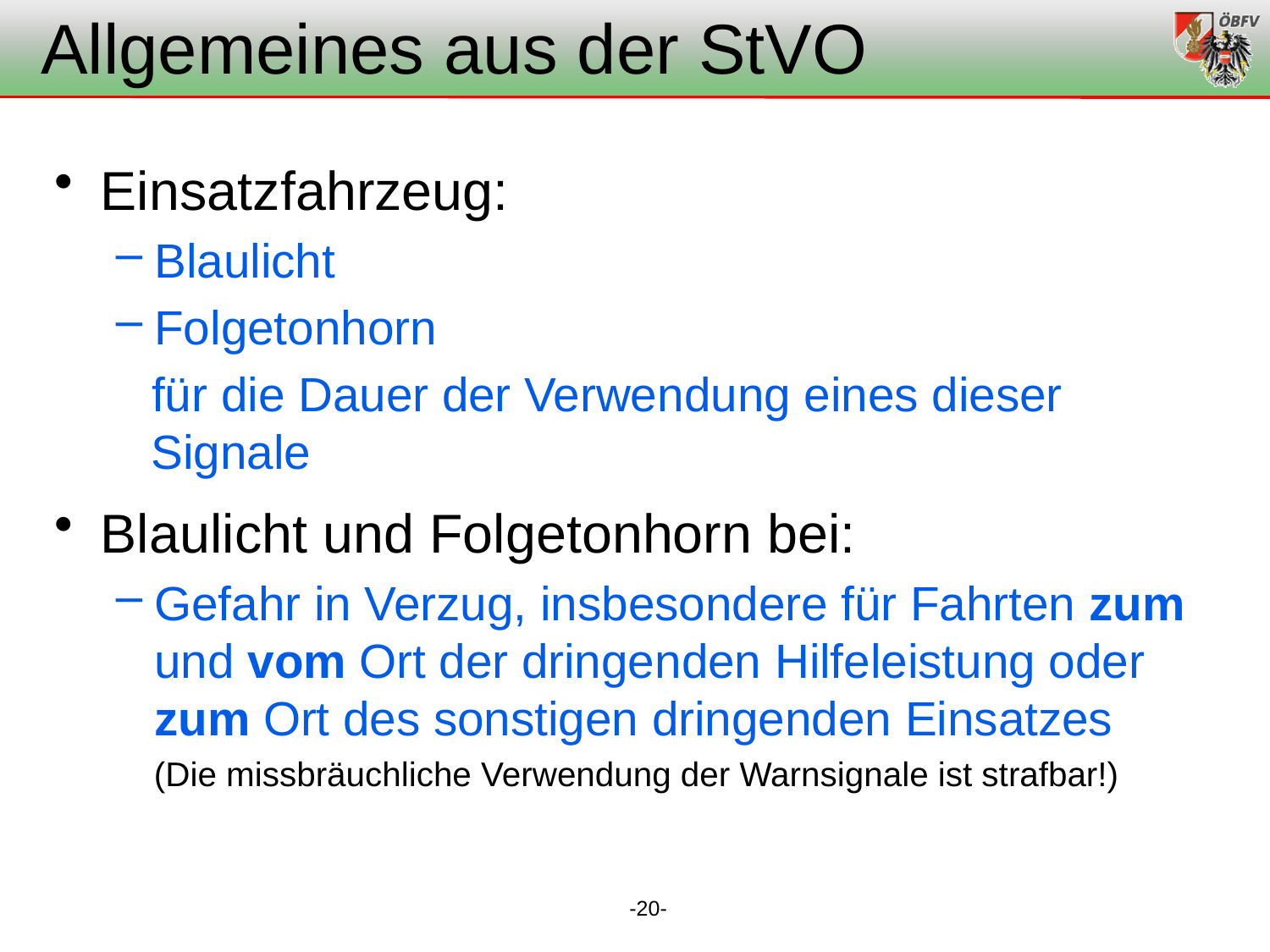

Allgemeines aus der StVO
Einsatzfahrzeug:
Blaulicht
Folgetonhorn
für die Dauer der Verwendung eines dieser Signale
Blaulicht und Folgetonhorn bei:
Gefahr in Verzug, insbesondere für Fahrten zum und vom Ort der dringenden Hilfeleistung oder zum Ort des sonstigen dringenden Einsatzes
    (Die missbräuchliche Verwendung der Warnsignale ist strafbar!)
-20-